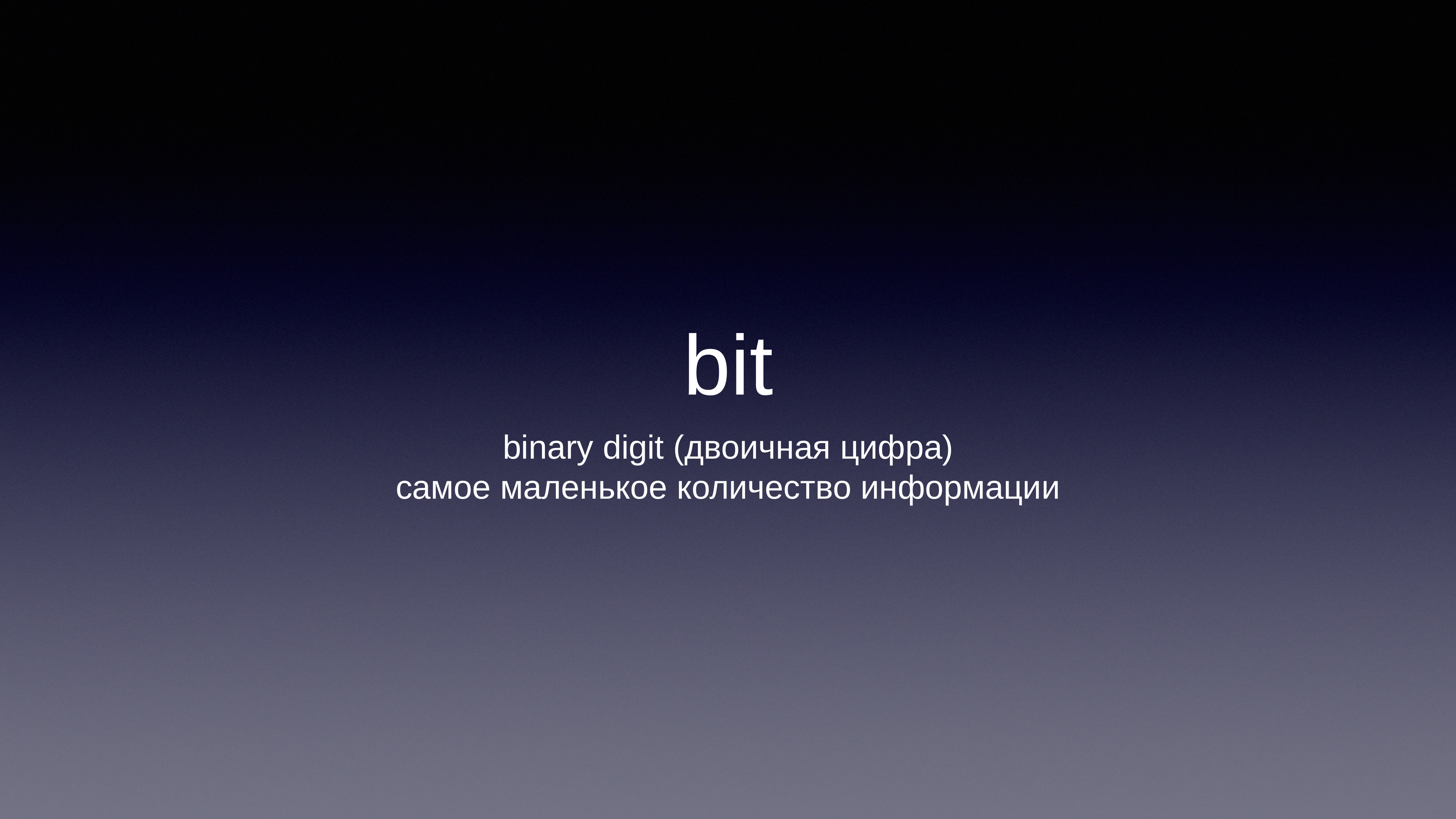

# bit
binary digit (двоичная цифра)
самое маленькое количество информации